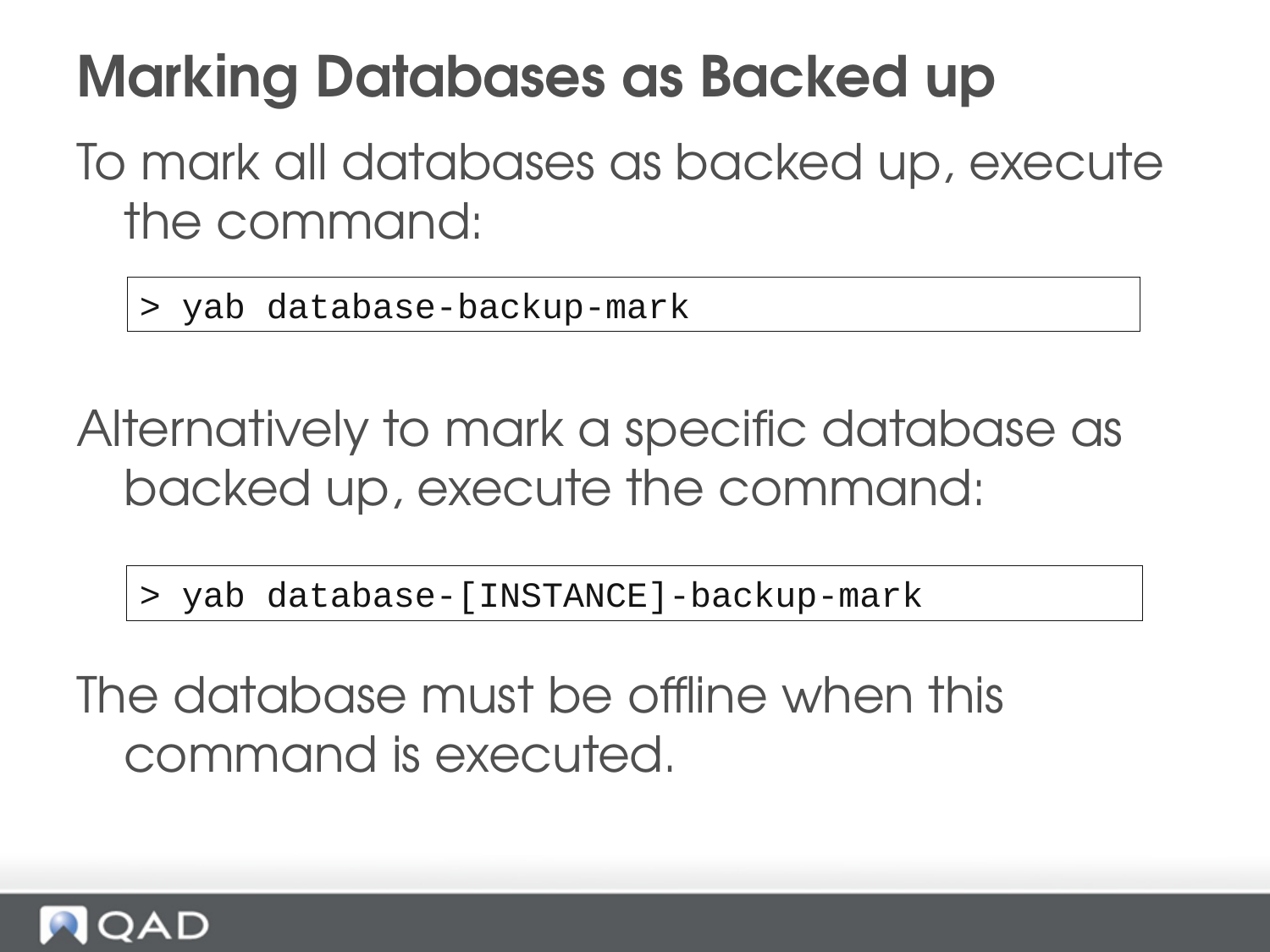

# Marking Databases as Backed up
To mark all databases as backed up, execute the command:

Alternatively to mark a specific database as backed up, execute the command:

The database must be offline when this command is executed.
> yab database-backup-mark
> yab database-[INSTANCE]-backup-mark